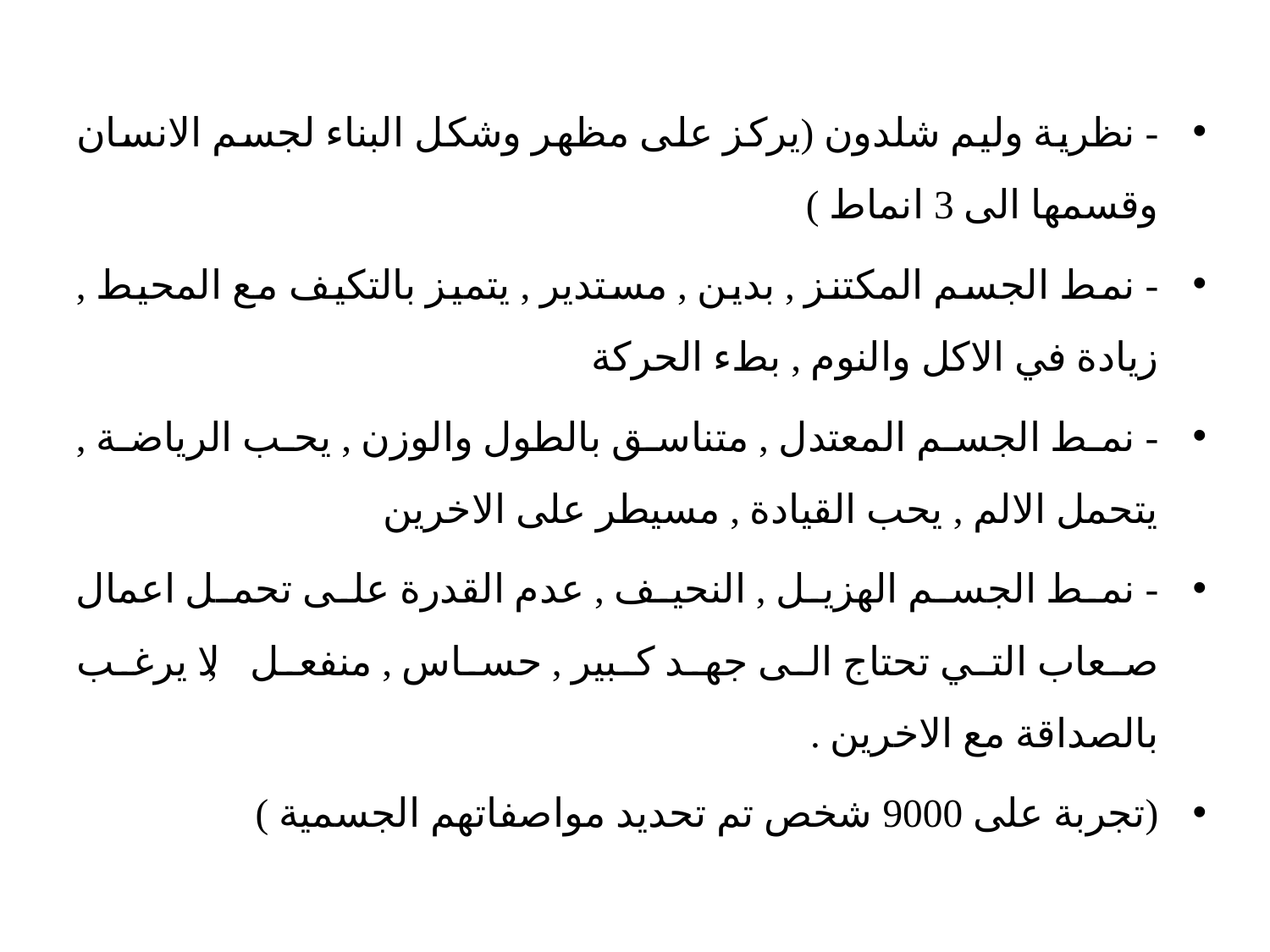

- نظرية وليم شلدون (يركز على مظهر وشكل البناء لجسم الانسان وقسمها الى 3 انماط )
- نمط الجسم المكتنز , بدين , مستدير , يتميز بالتكيف مع المحيط , زيادة في الاكل والنوم , بطء الحركة
- نمط الجسم المعتدل , متناسق بالطول والوزن , يحب الرياضة , يتحمل الالم , يحب القيادة , مسيطر على الاخرين
- نمط الجسم الهزيل , النحيف , عدم القدرة على تحمل اعمال صعاب التي تحتاج الى جهد كبير , حساس , منفعل , لا يرغب بالصداقة مع الاخرين .
(تجربة على 9000 شخص تم تحديد مواصفاتهم الجسمية )